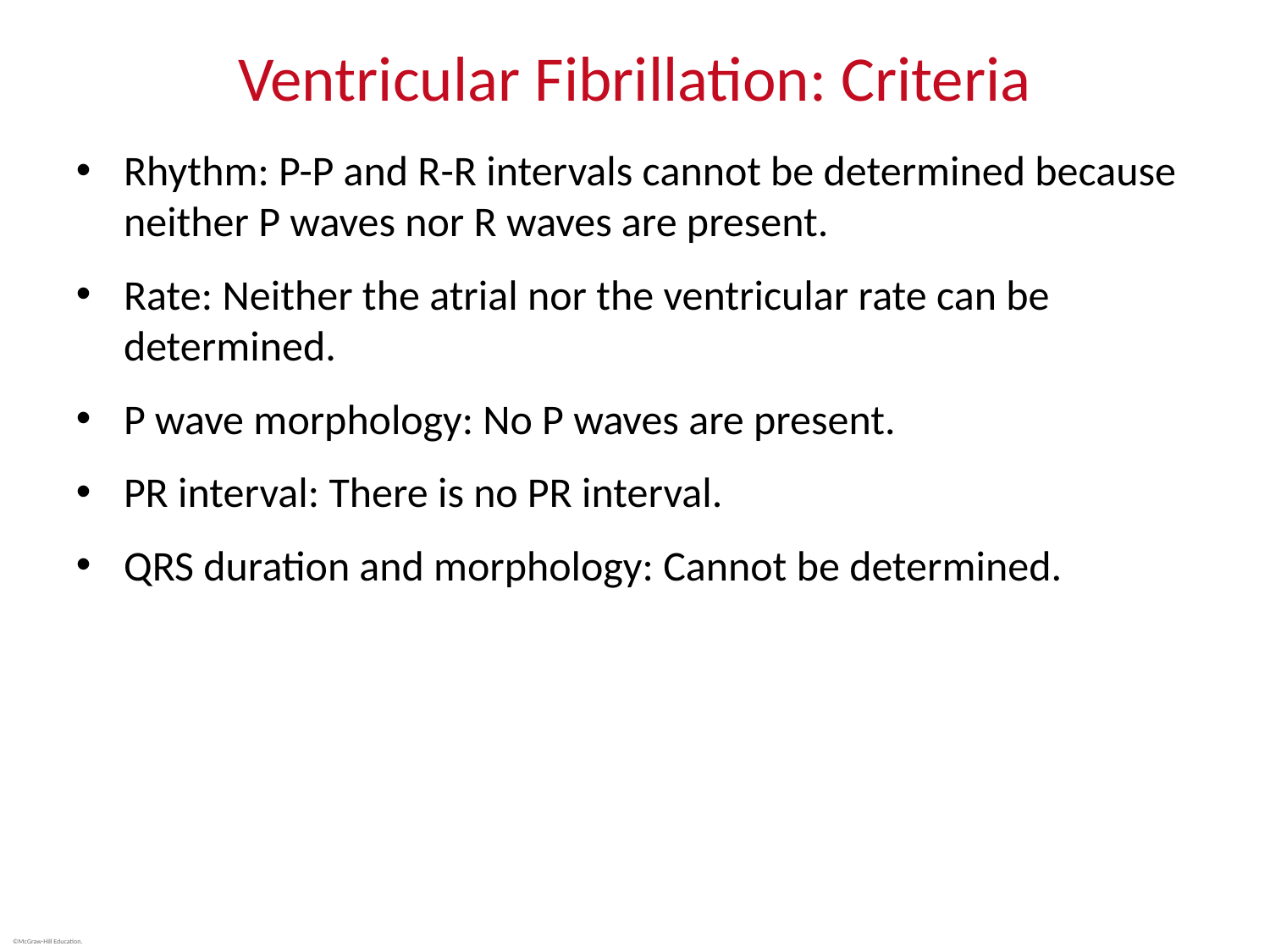

# Ventricular Fibrillation: Criteria
Rhythm: P-P and R-R intervals cannot be determined because neither P waves nor R waves are present.
Rate: Neither the atrial nor the ventricular rate can be determined.
P wave morphology: No P waves are present.
PR interval: There is no PR interval.
QRS duration and morphology: Cannot be determined.